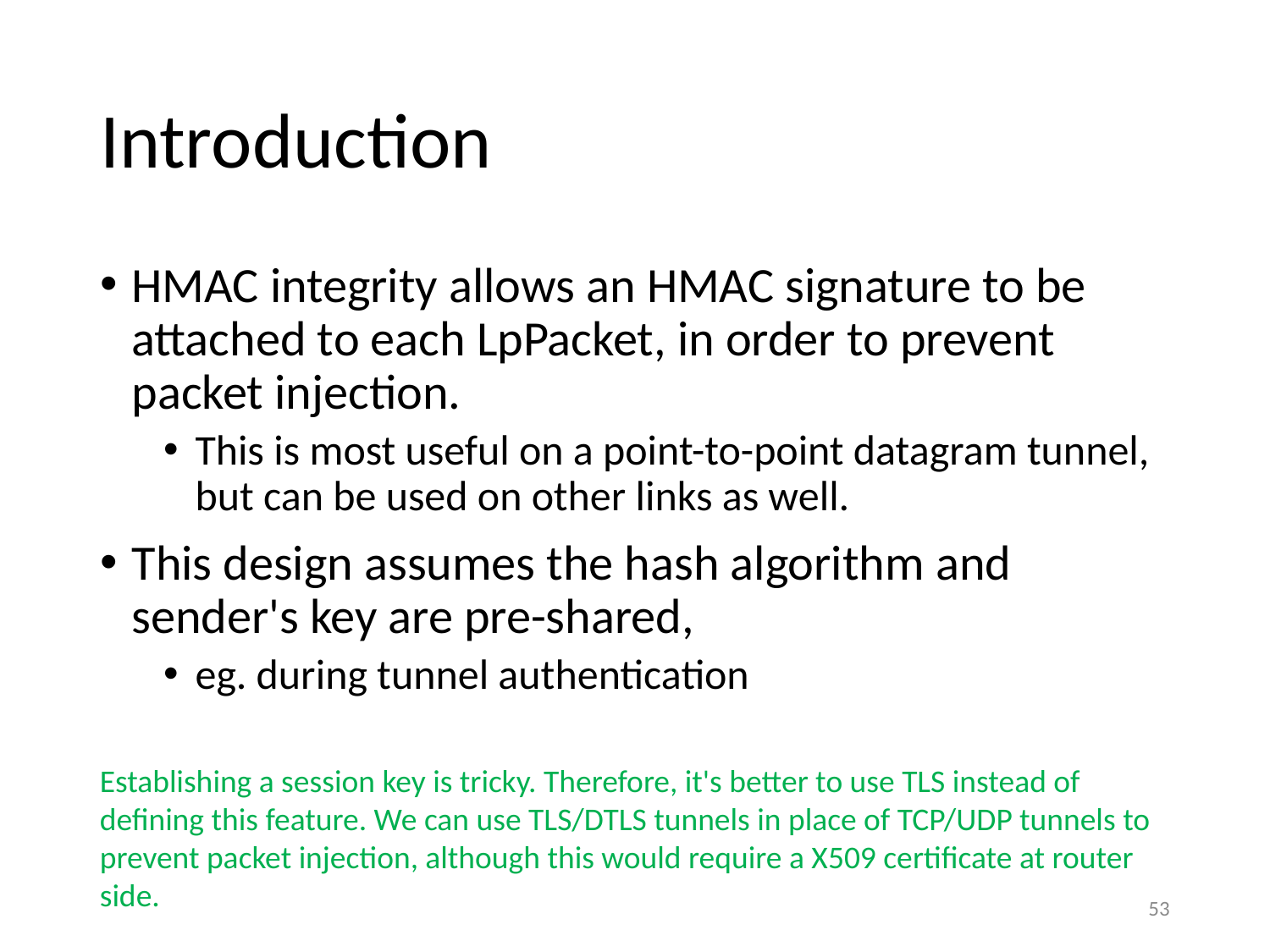

# Introduction
HMAC integrity allows an HMAC signature to be attached to each LpPacket, in order to prevent packet injection.
This is most useful on a point-to-point datagram tunnel, but can be used on other links as well.
This design assumes the hash algorithm and sender's key are pre-shared,
eg. during tunnel authentication
Establishing a session key is tricky. Therefore, it's better to use TLS instead of defining this feature. We can use TLS/DTLS tunnels in place of TCP/UDP tunnels to prevent packet injection, although this would require a X509 certificate at router side.
53